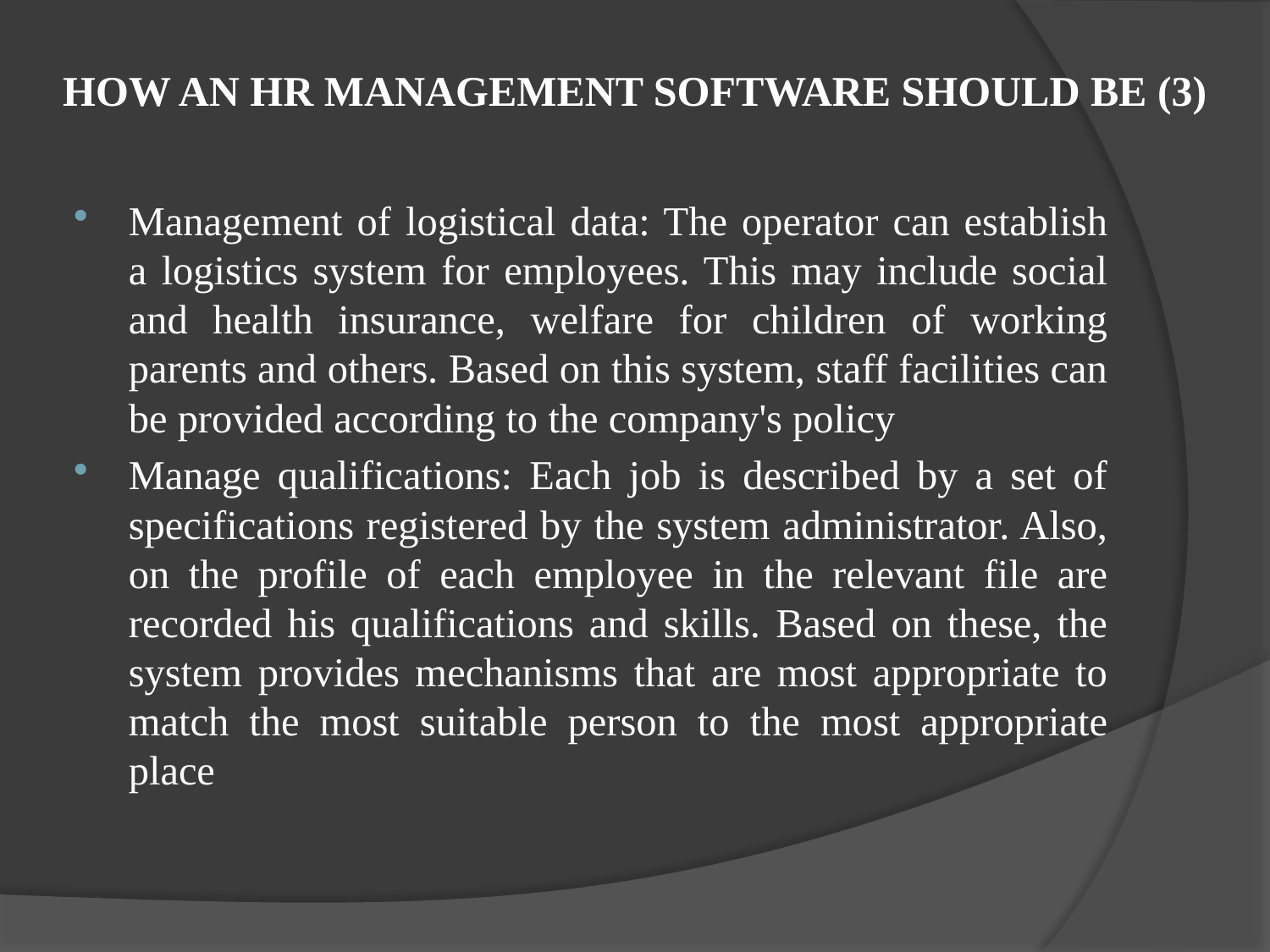

# HOW AN HR MANAGEMENT SOFTWARE SHOULD BE (3)
Management of logistical data: The operator can establish a logistics system for employees. This may include social and health insurance, welfare for children of working parents and others. Based on this system, staff facilities can be provided according to the company's policy
Manage qualifications: Each job is described by a set of specifications registered by the system administrator. Also, on the profile of each employee in the relevant file are recorded his qualifications and skills. Based on these, the system provides mechanisms that are most appropriate to match the most suitable person to the most appropriate place